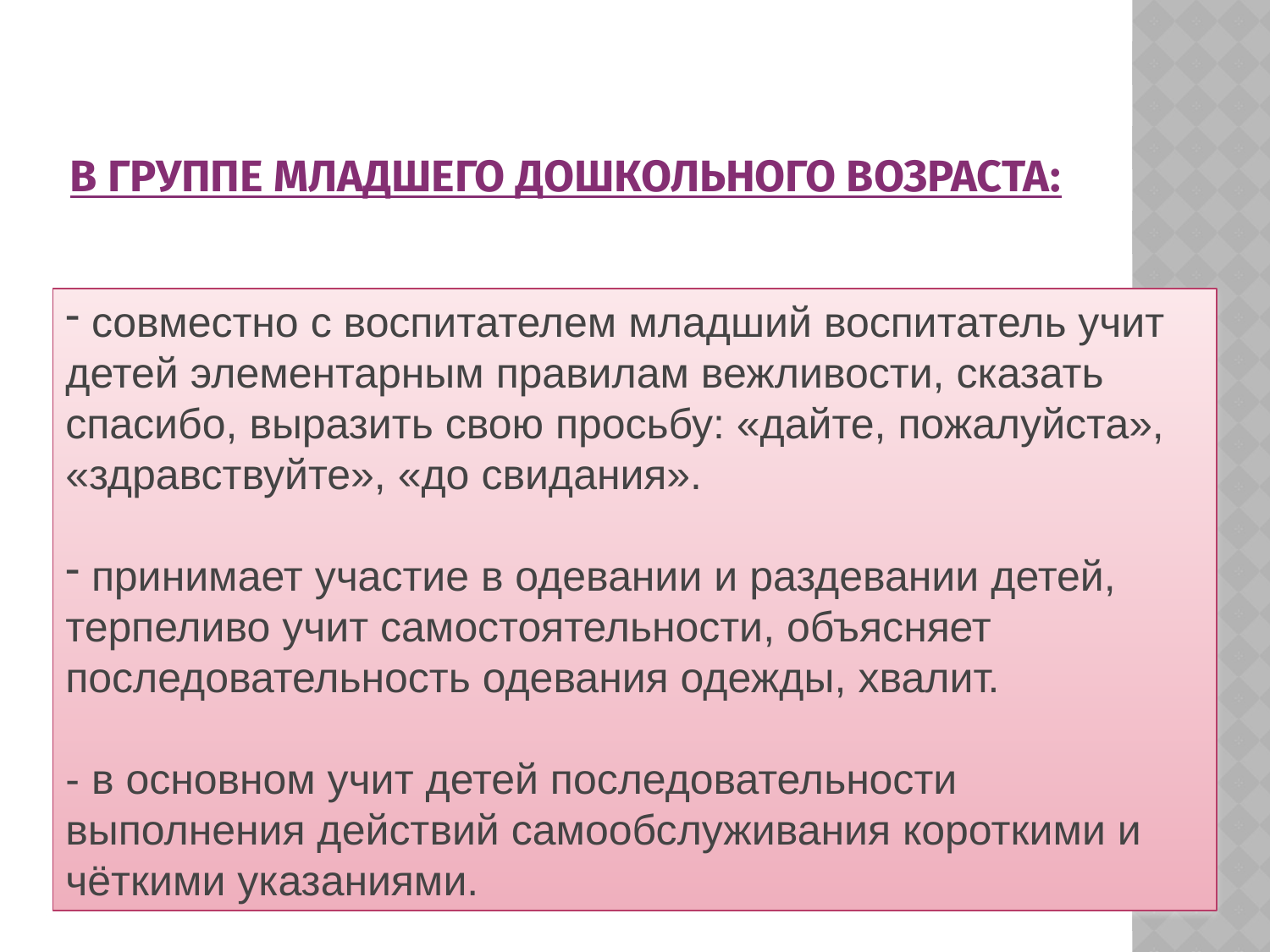

# В группе младшего дошкольного возраста:
 совместно с воспитателем младший воспитатель учит детей элементарным правилам вежливости, сказать спасибо, выразить свою просьбу: «дайте, пожалуйста», «здравствуйте», «до свидания».

 принимает участие в одевании и раздевании детей, терпеливо учит самостоятельности, объясняет последовательность одевания одежды, хвалит.

- в основном учит детей последовательности выполнения действий самообслуживания короткими и чёткими указаниями.